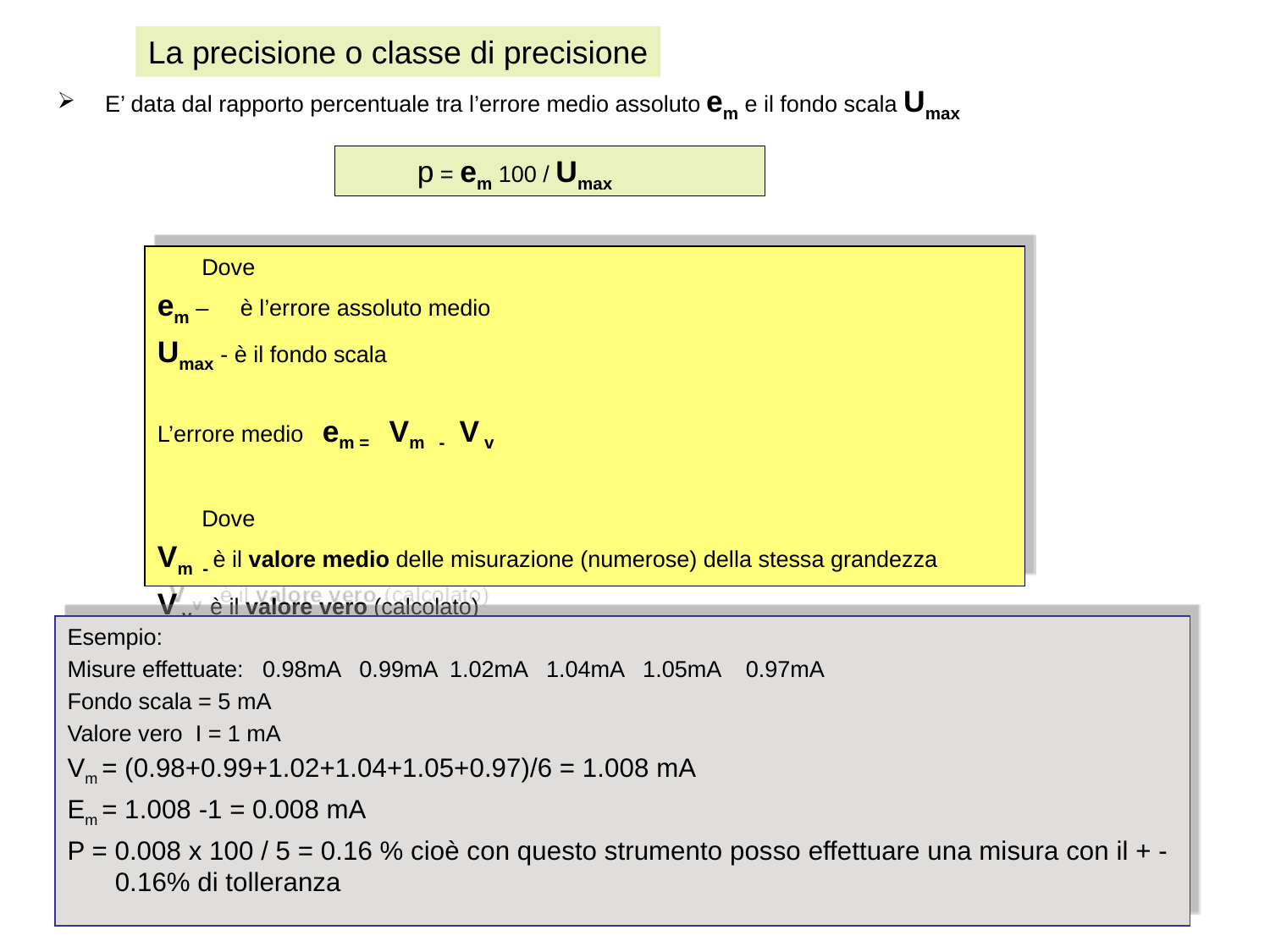

La precisione o classe di precisione
E’ data dal rapporto percentuale tra l’errore medio assoluto em e il fondo scala Umax
           p = em 100 / Umax
       Dove
em –     è l’errore assoluto medio
Umax - è il fondo scala

L’errore medio   em =    Vm   -   V v

       Dove
Vm  - è il valore medio delle misurazione (numerose) della stessa grandezza
V v  - è il valore vero (calcolato)
Esempio:
Misure effettuate:   0.98mA   0.99mA  1.02mA   1.04mA   1.05mA    0.97mA
Fondo scala = 5 mA
Valore vero  I = 1 mA
Vm = (0.98+0.99+1.02+1.04+1.05+0.97)/6 = 1.008 mA
Em = 1.008 -1 = 0.008 mA
P = 0.008 x 100 / 5 = 0.16 % cioè con questo strumento posso effettuare una misura con il + - 0.16% di tolleranza